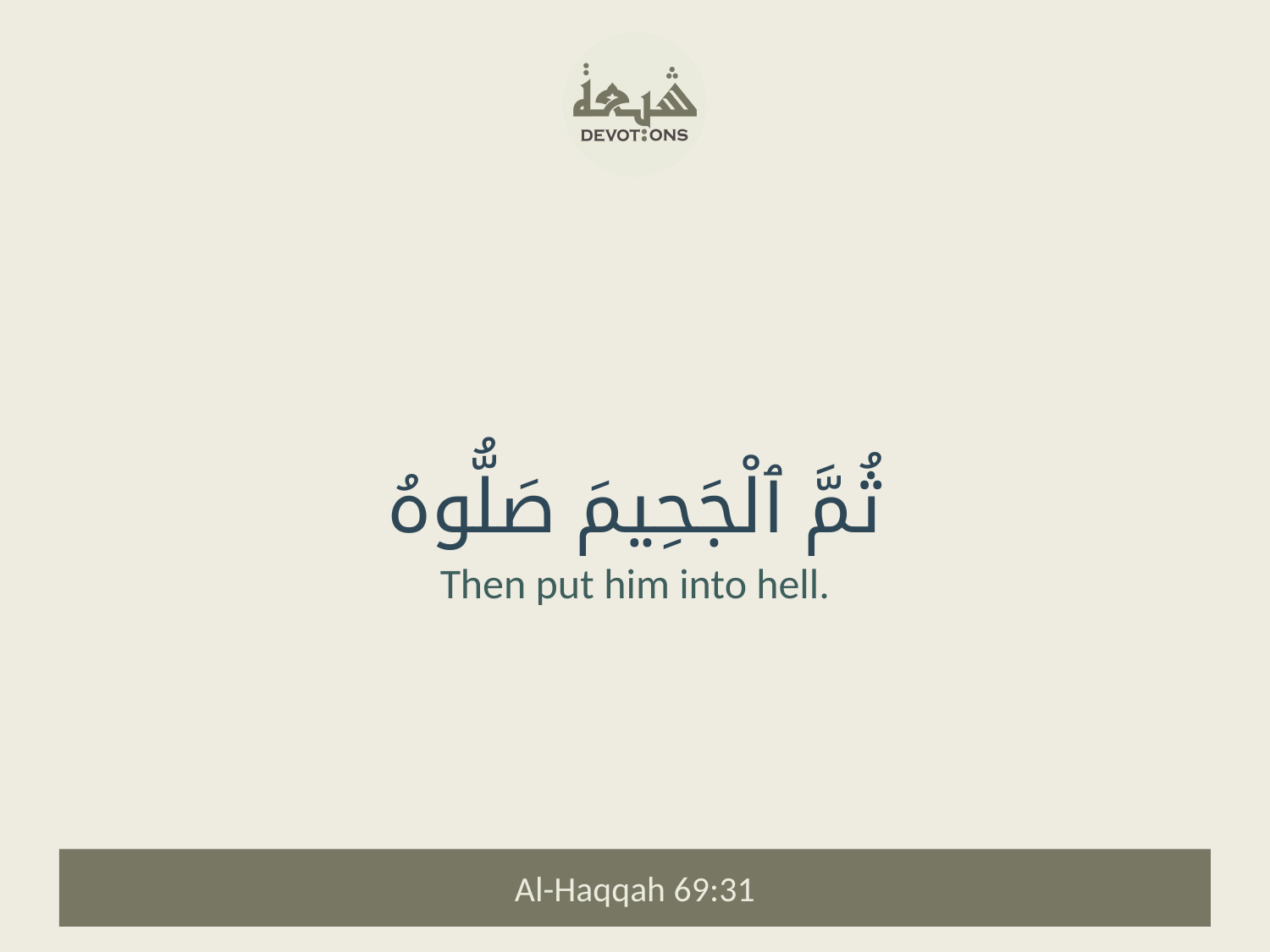

ثُمَّ ٱلْجَحِيمَ صَلُّوهُ
Then put him into hell.
Al-Haqqah 69:31